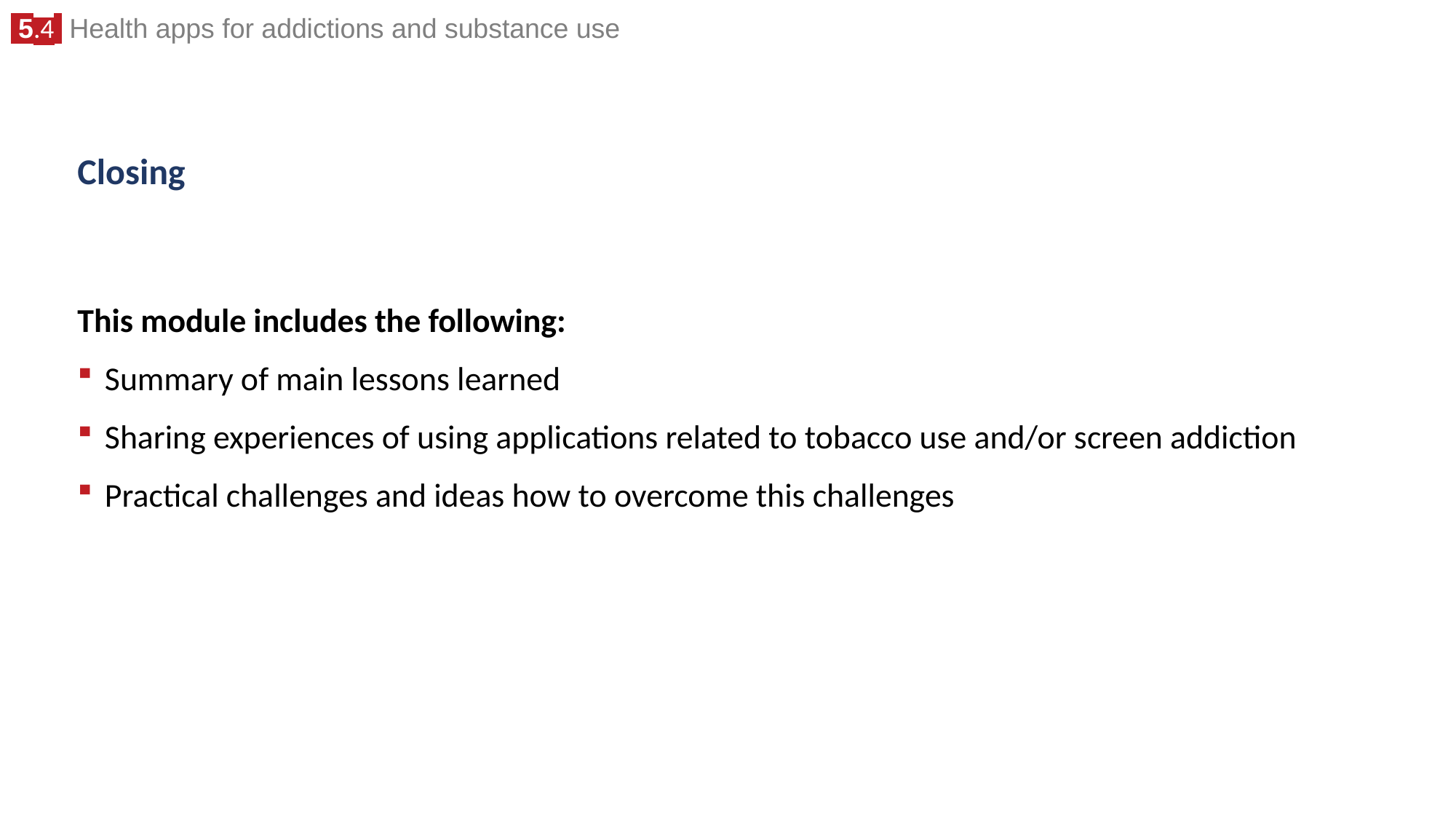

# Closing
This module includes the following:
Summary of main lessons learned
Sharing experiences of using applications related to tobacco use and/or screen addiction
Practical challenges and ideas how to overcome this challenges